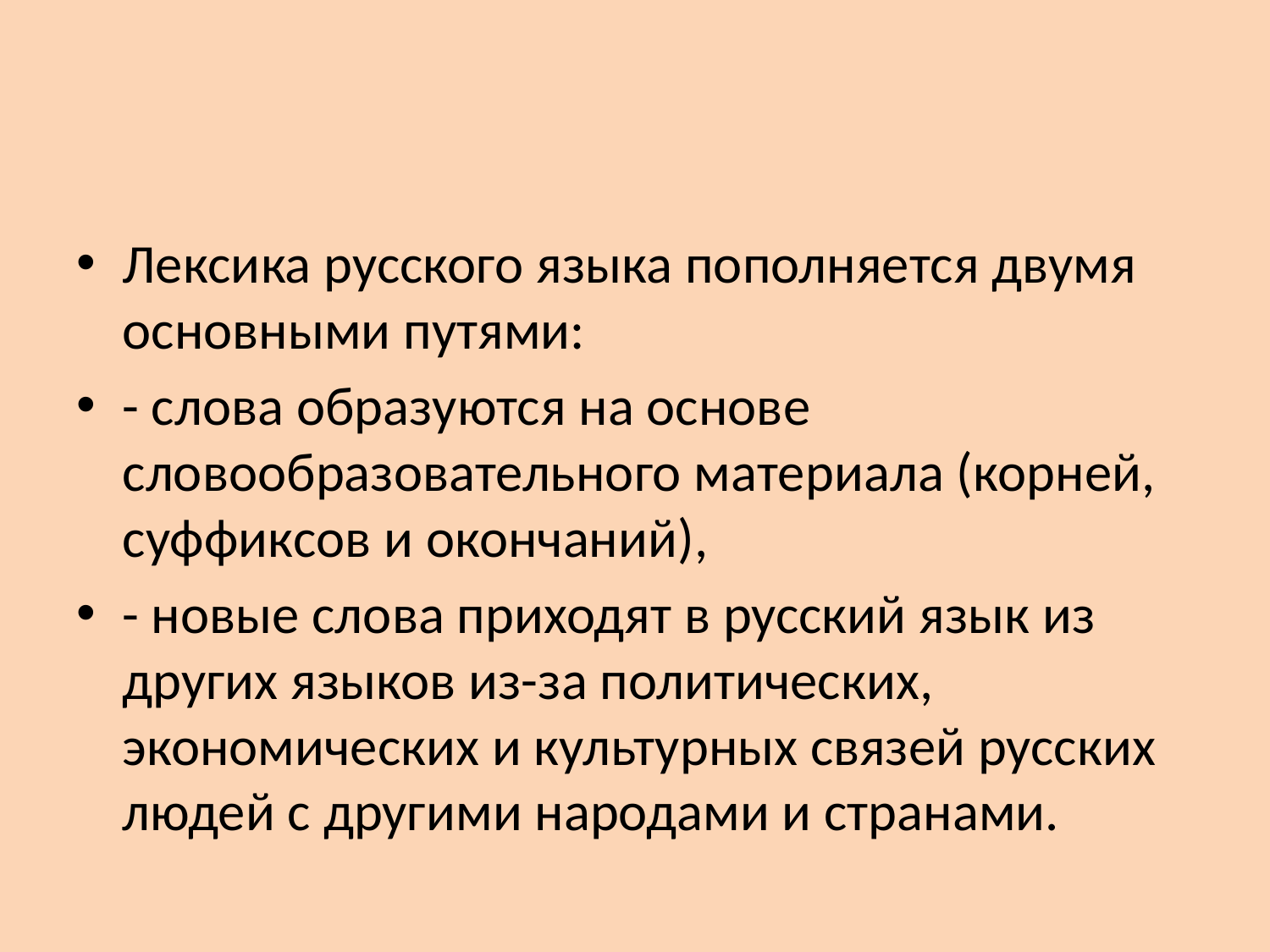

#
Лексика русского языка пополняется двумя основными путями:
- слова образуются на основе словообразовательного материала (корней, суффиксов и окончаний),
- новые слова приходят в русский язык из других языков из-за политических, экономических и культурных связей русских людей с другими народами и странами.